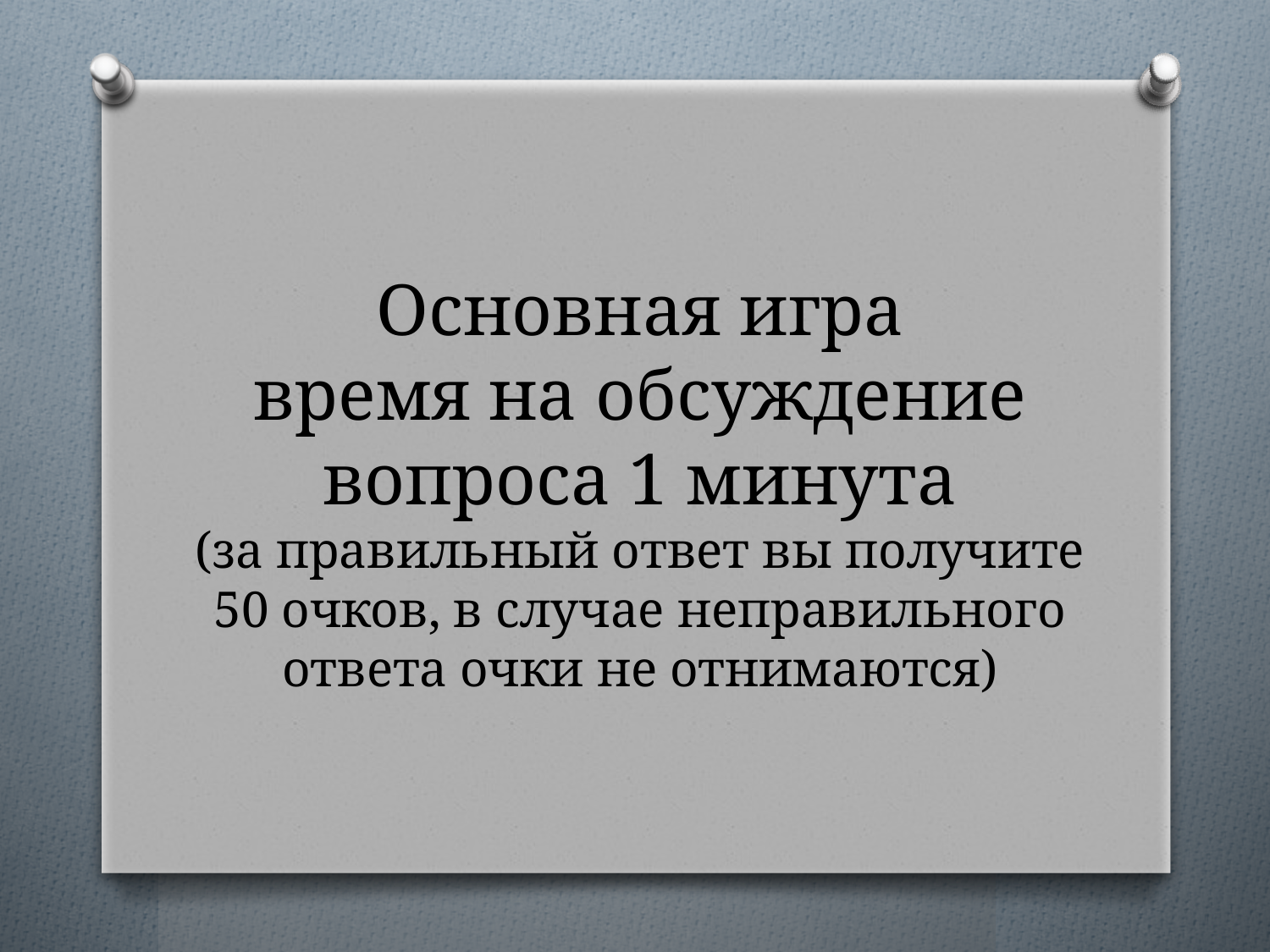

# Основная игра время на обсуждение вопроса 1 минута (за правильный ответ вы получите 50 очков, в случае неправильного ответа очки не отнимаются)